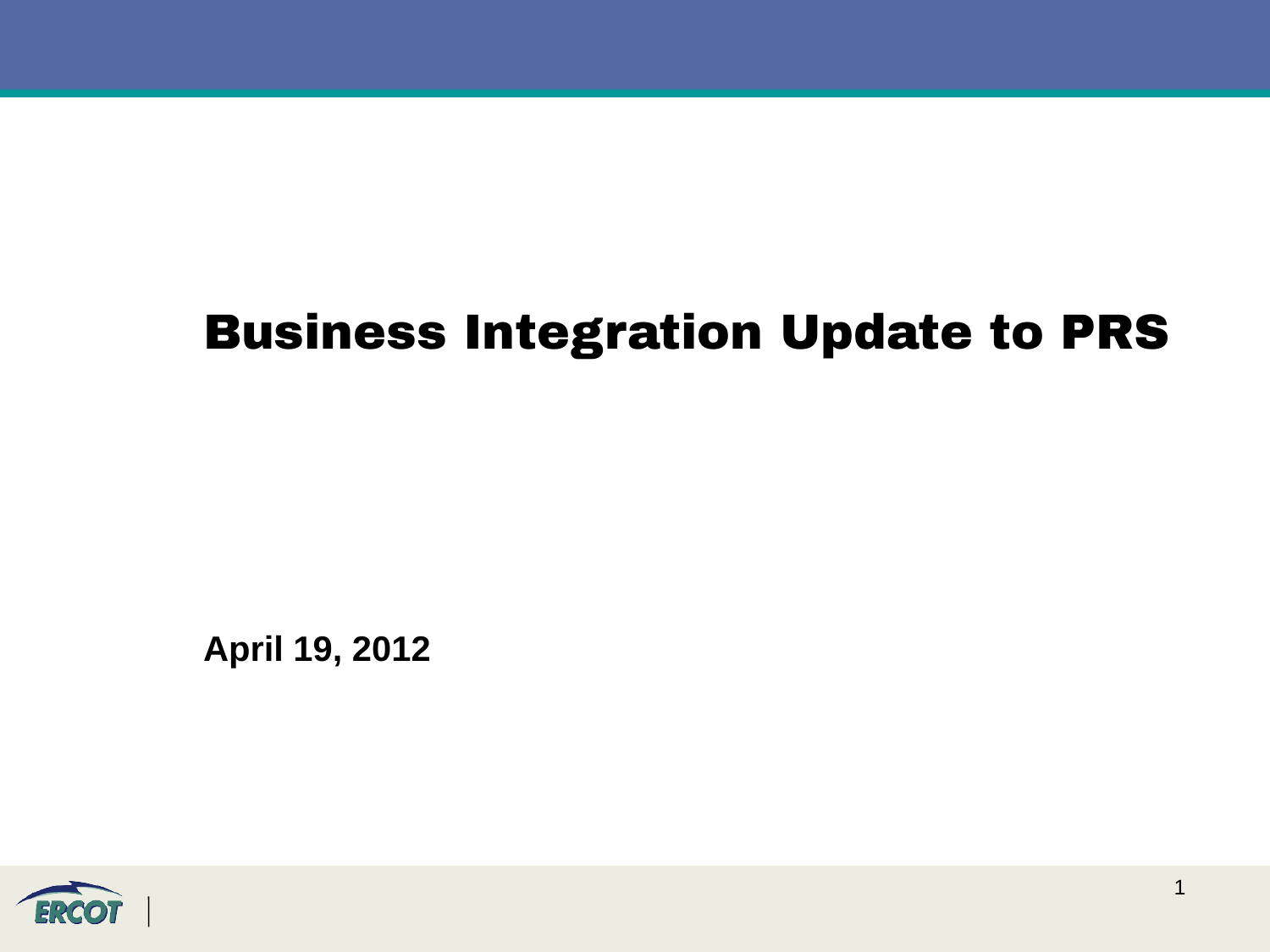

Business Integration Update to PRS

April 19, 2012